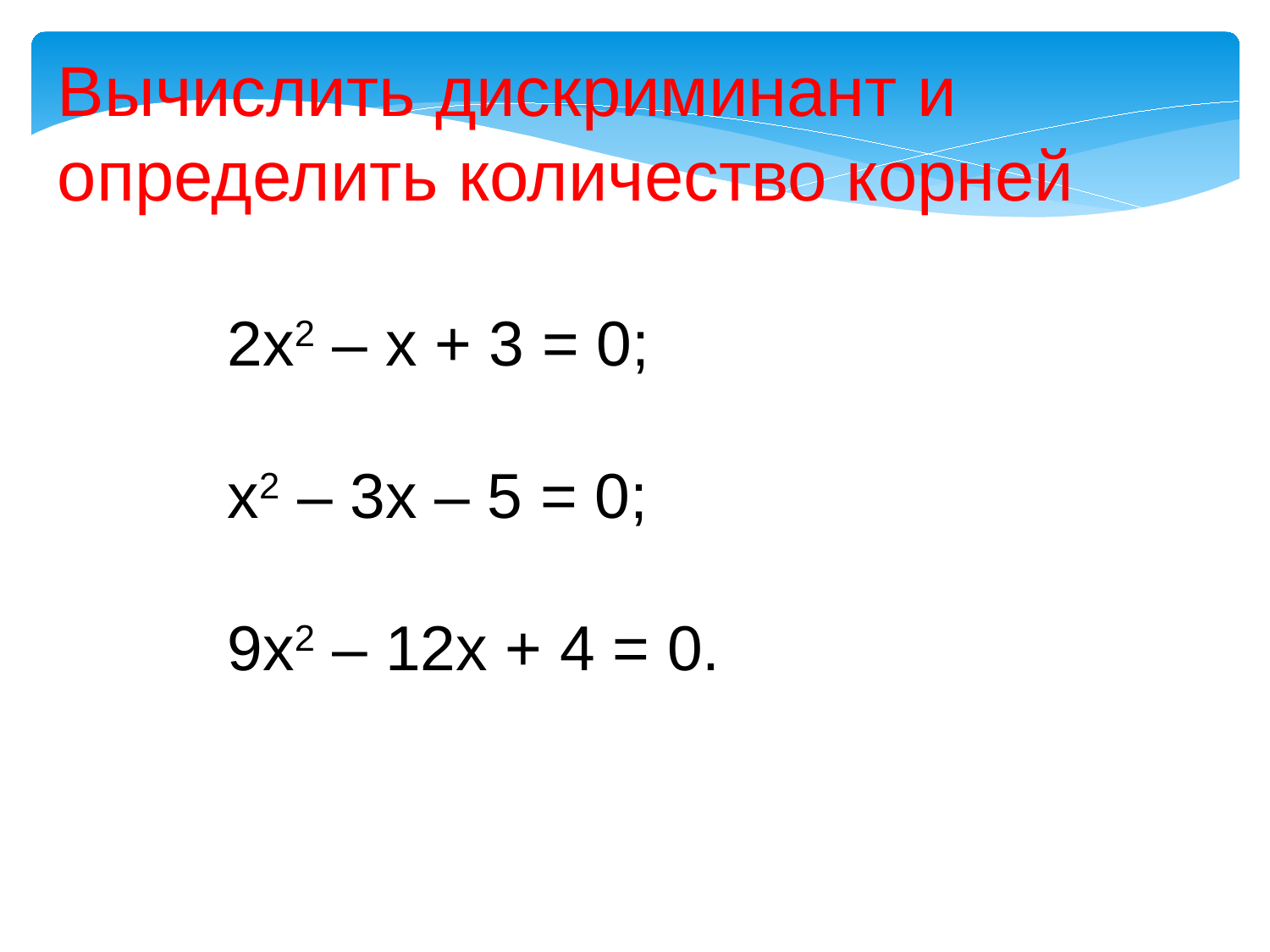

Вычислить дискриминант и определить количество корней
2х2 – х + 3 = 0;

х2 – 3х – 5 = 0;

9х2 – 12х + 4 = 0.